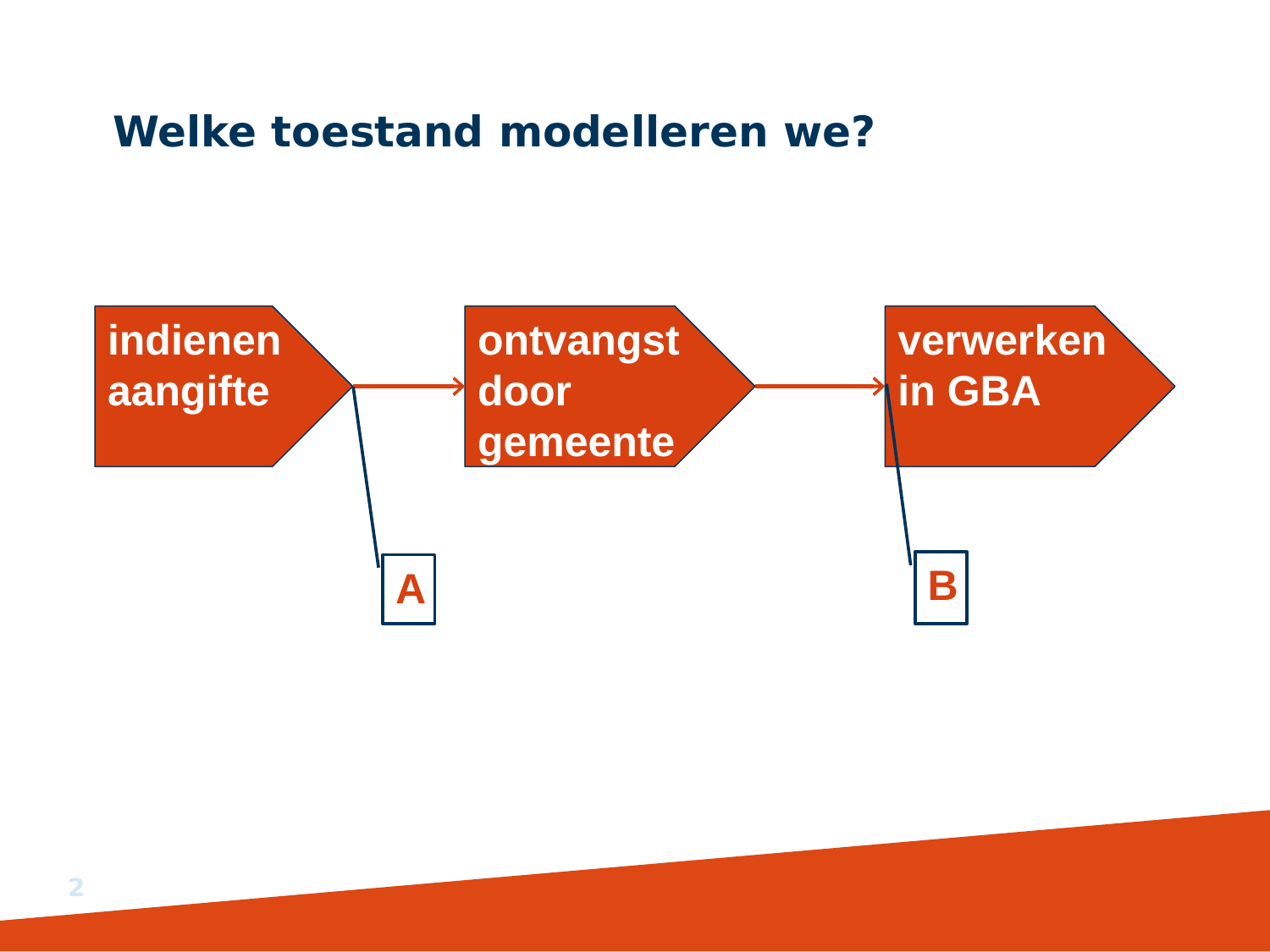

# Welke toestand modelleren we?
indienen aangifte
ontvangst door gemeente
verwerken in GBA
B
A
2